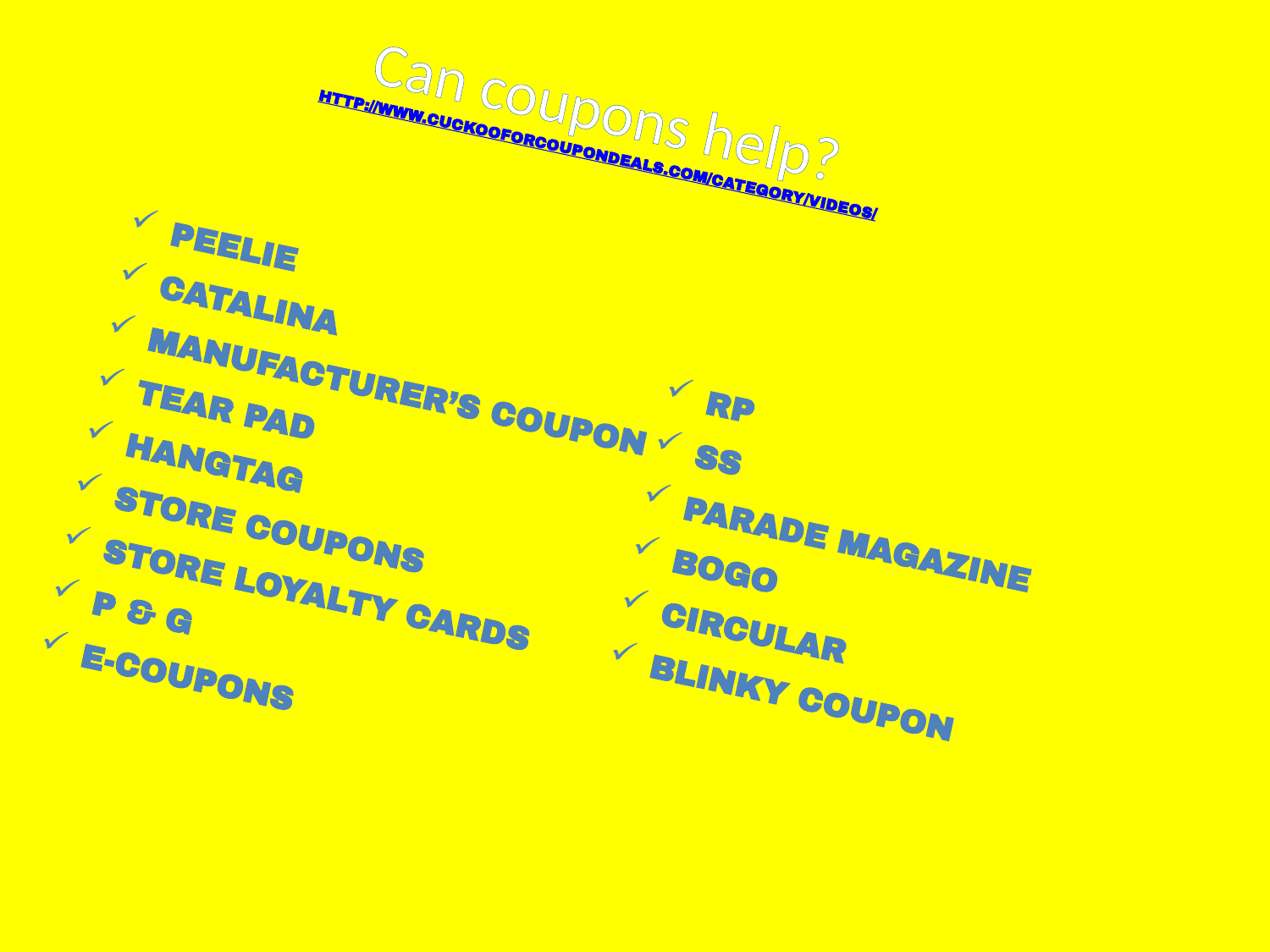

# Can coupons help? http://www.cuckooforcoupondeals.com/category/videos/
Peelie
Catalina
Manufacturer’s coupon
Tear pad
Hangtag
Store coupons
Store Loyalty Cards
P & G
E-coupons

RP
SS
Parade Magazine
BoGo
Circular
Blinky coupon